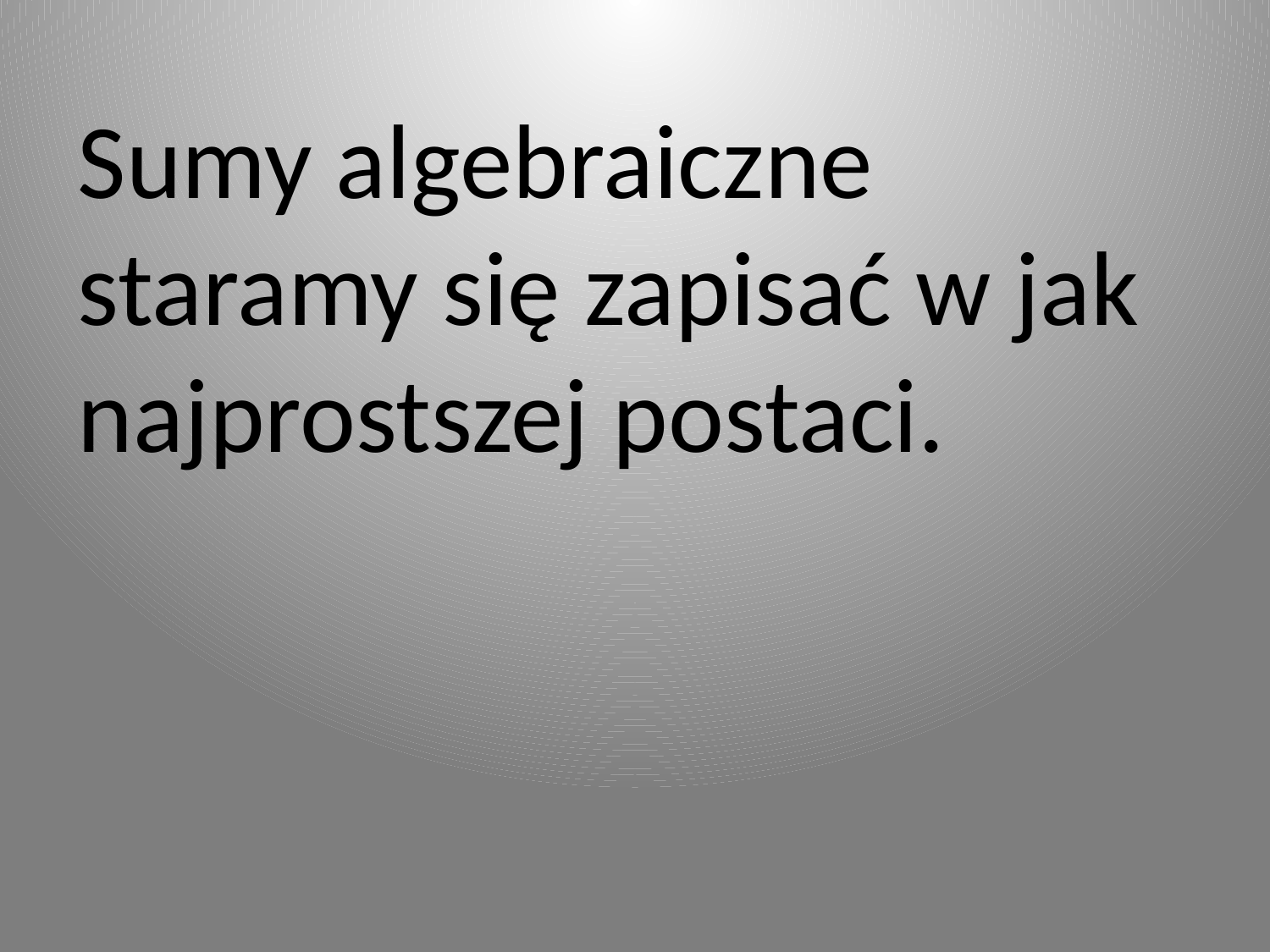

Sumy algebraiczne staramy się zapisać w jak najprostszej postaci.